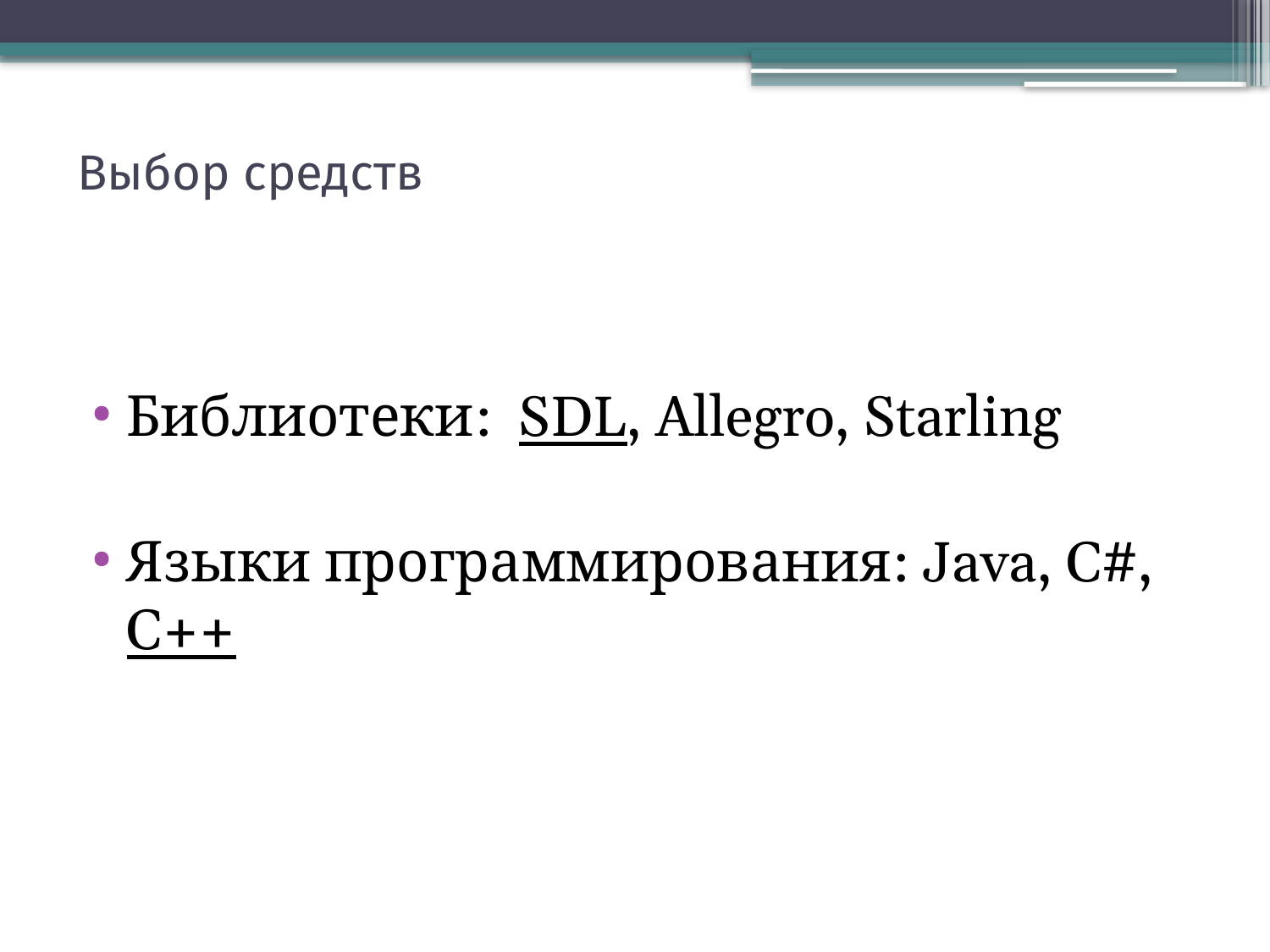

# Выбор средств

Библиотеки:  SDL, Allegro, Starling

Языки программирования: Java, C#, C++